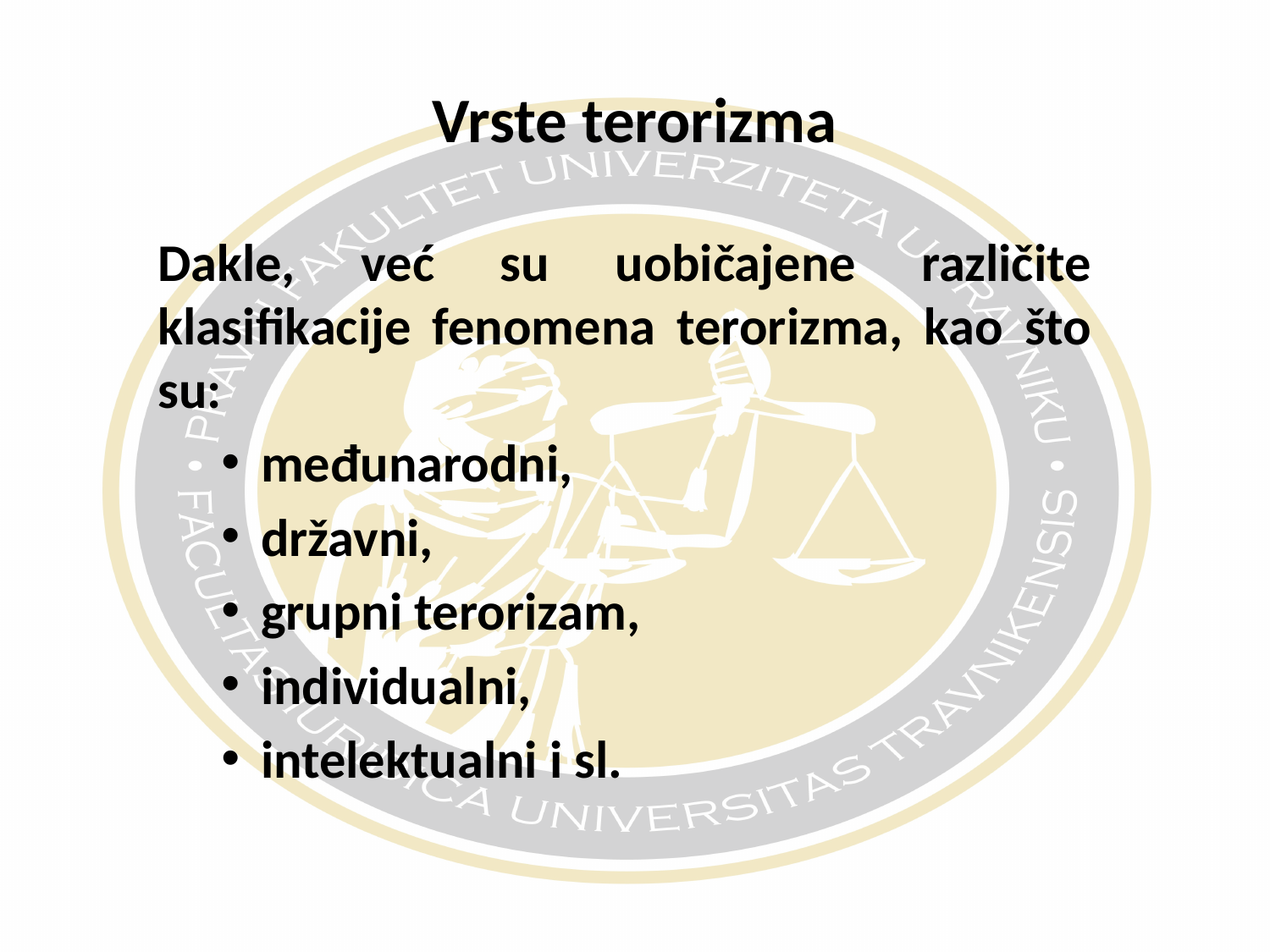

# Vrste terorizma
Dakle, već su uobičajene različite klasifikacije fenomena terorizma, kao što su:
međunarodni,
državni,
grupni terorizam,
individualni,
intelektualni i sl.